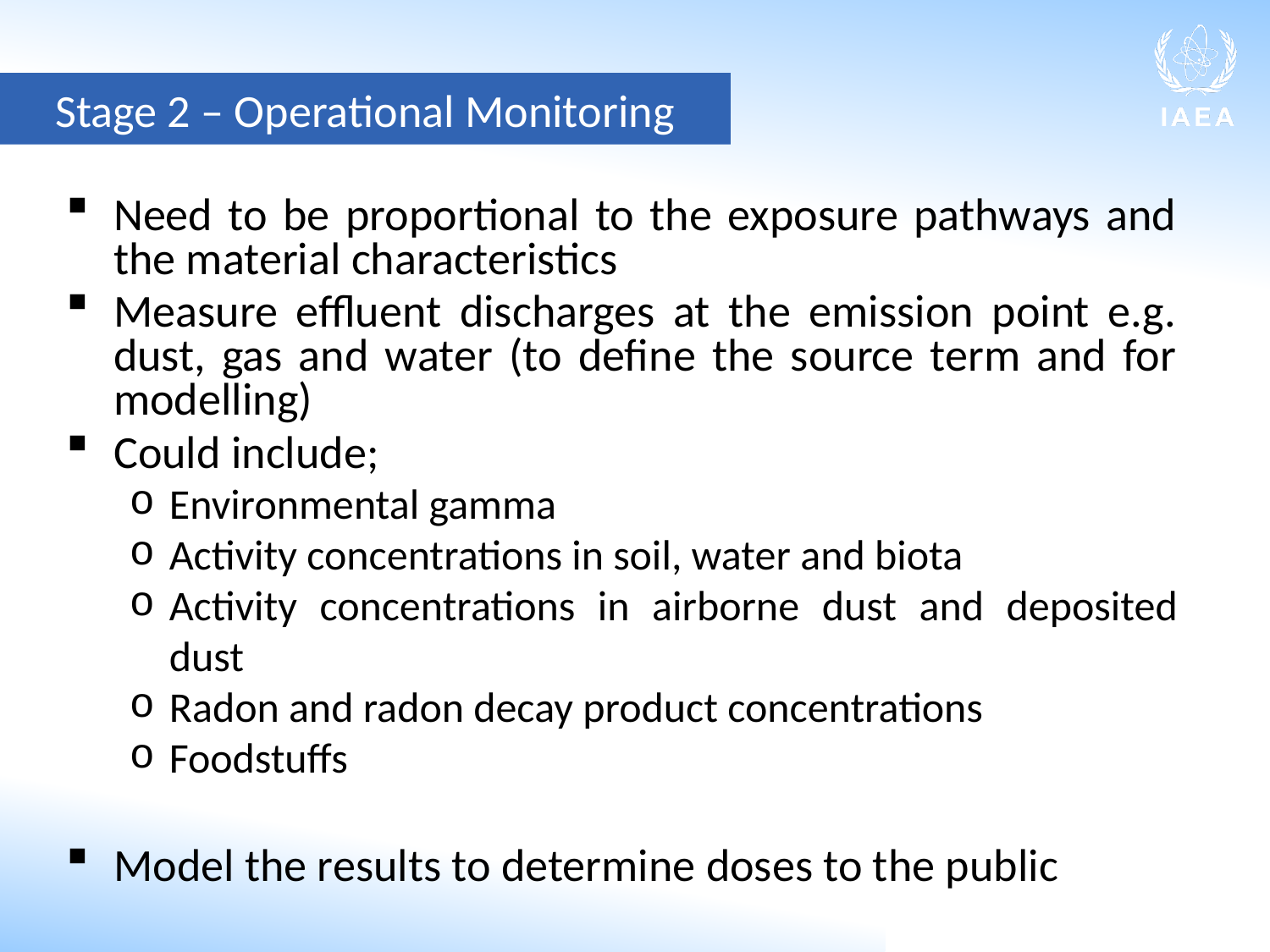

Stage 2 – Operational Monitoring
Need to be proportional to the exposure pathways and the material characteristics
Measure effluent discharges at the emission point e.g. dust, gas and water (to define the source term and for modelling)
Could include;
Environmental gamma
Activity concentrations in soil, water and biota
Activity concentrations in airborne dust and deposited dust
Radon and radon decay product concentrations
Foodstuffs

Model the results to determine doses to the public